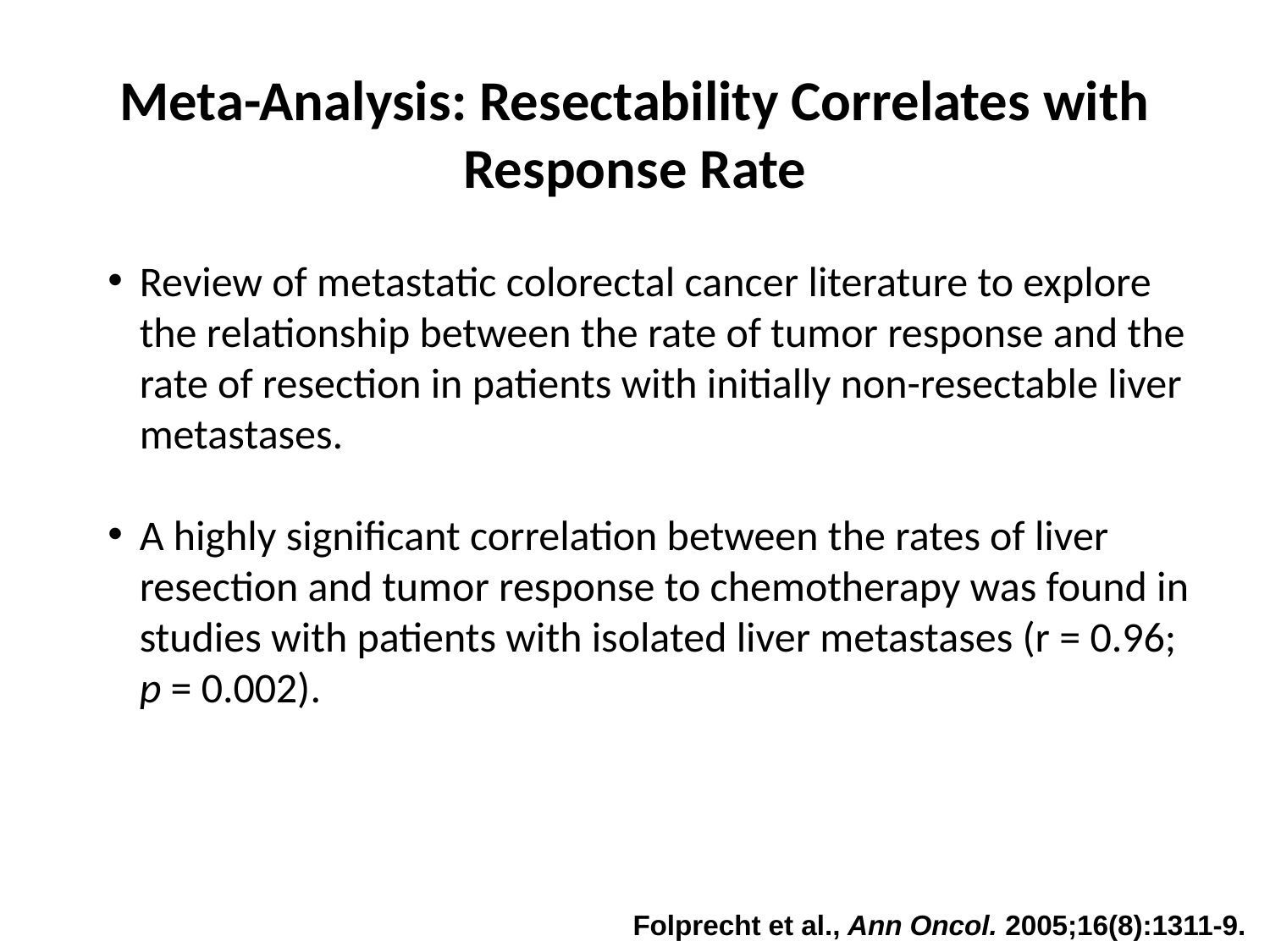

Meta-Analysis: Resectability Correlates with Response Rate

Review of metastatic colorectal cancer literature to explore the relationship between the rate of tumor response and the rate of resection in patients with initially non-resectable liver metastases.

A highly significant correlation between the rates of liver resection and tumor response to chemotherapy was found in studies with patients with isolated liver metastases (r = 0.96;
p = 0.002).
Folprecht et al., Ann Oncol. 2005;16(8):1311-9.